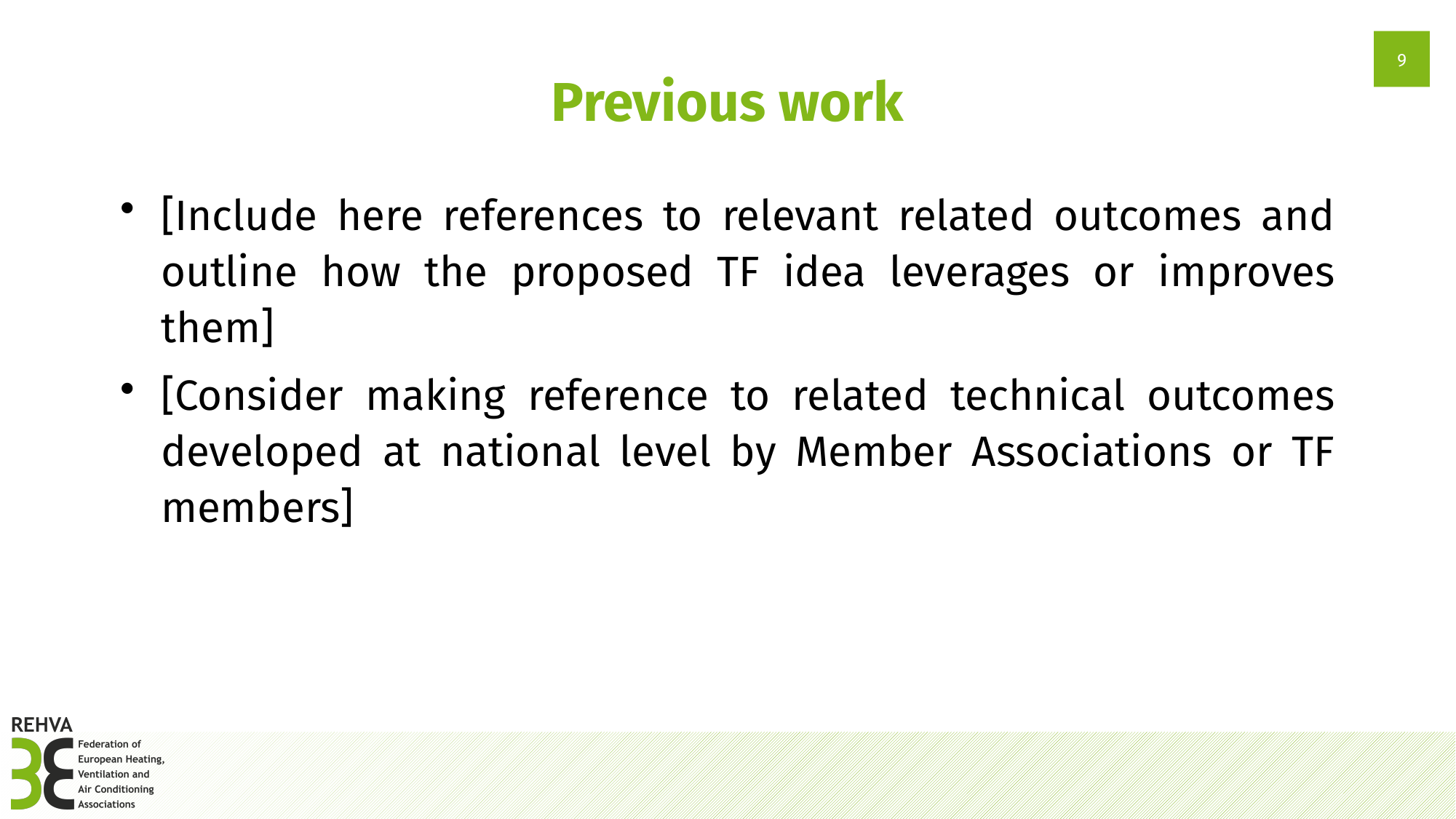

# Previous work
[Include here references to relevant related outcomes and outline how the proposed TF idea leverages or improves them]
[Consider making reference to related technical outcomes developed at national level by Member Associations or TF members]